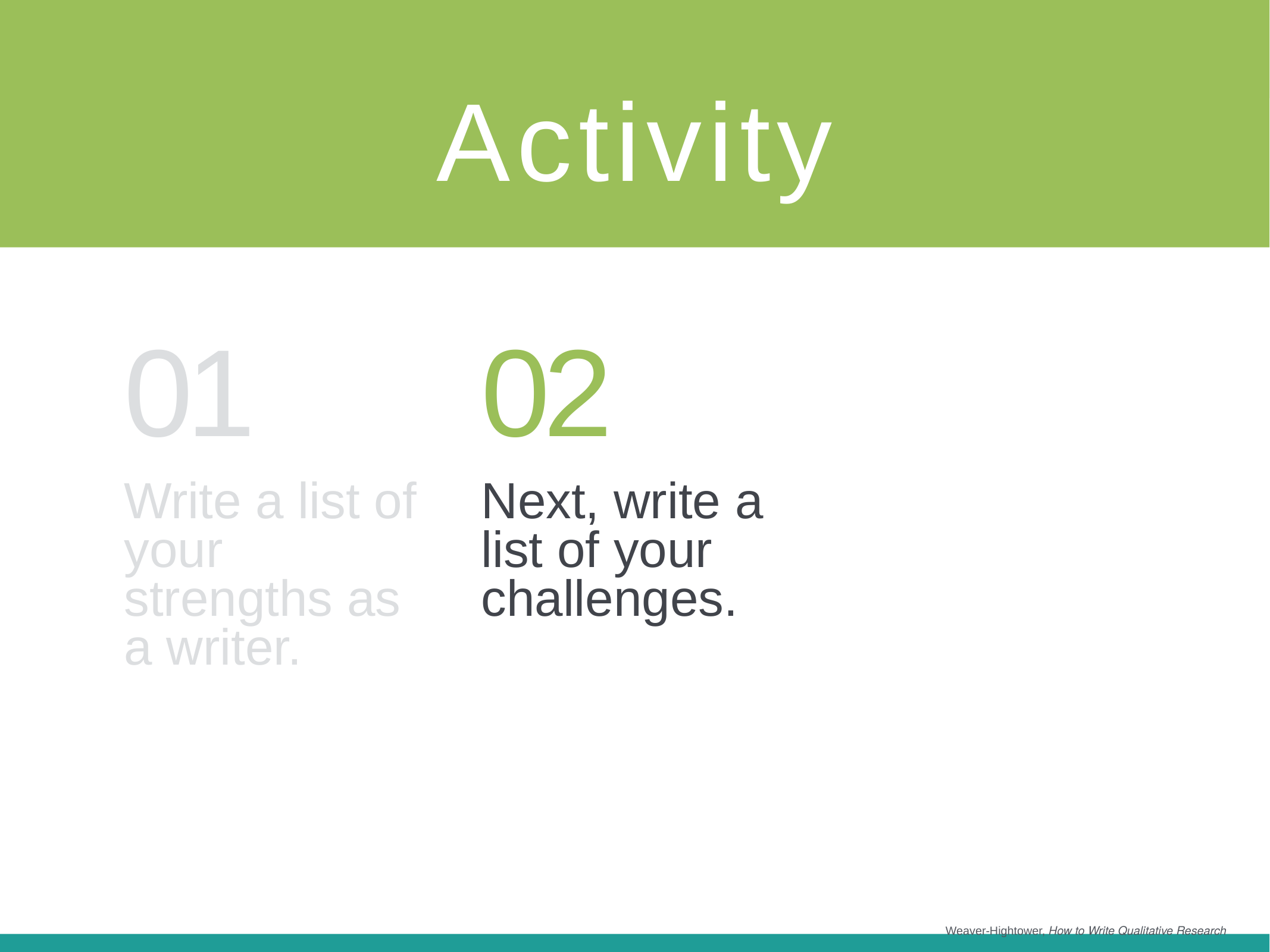

# Activity
01
02
Write a list of your strengths as a writer.
Next, write a list of your challenges.